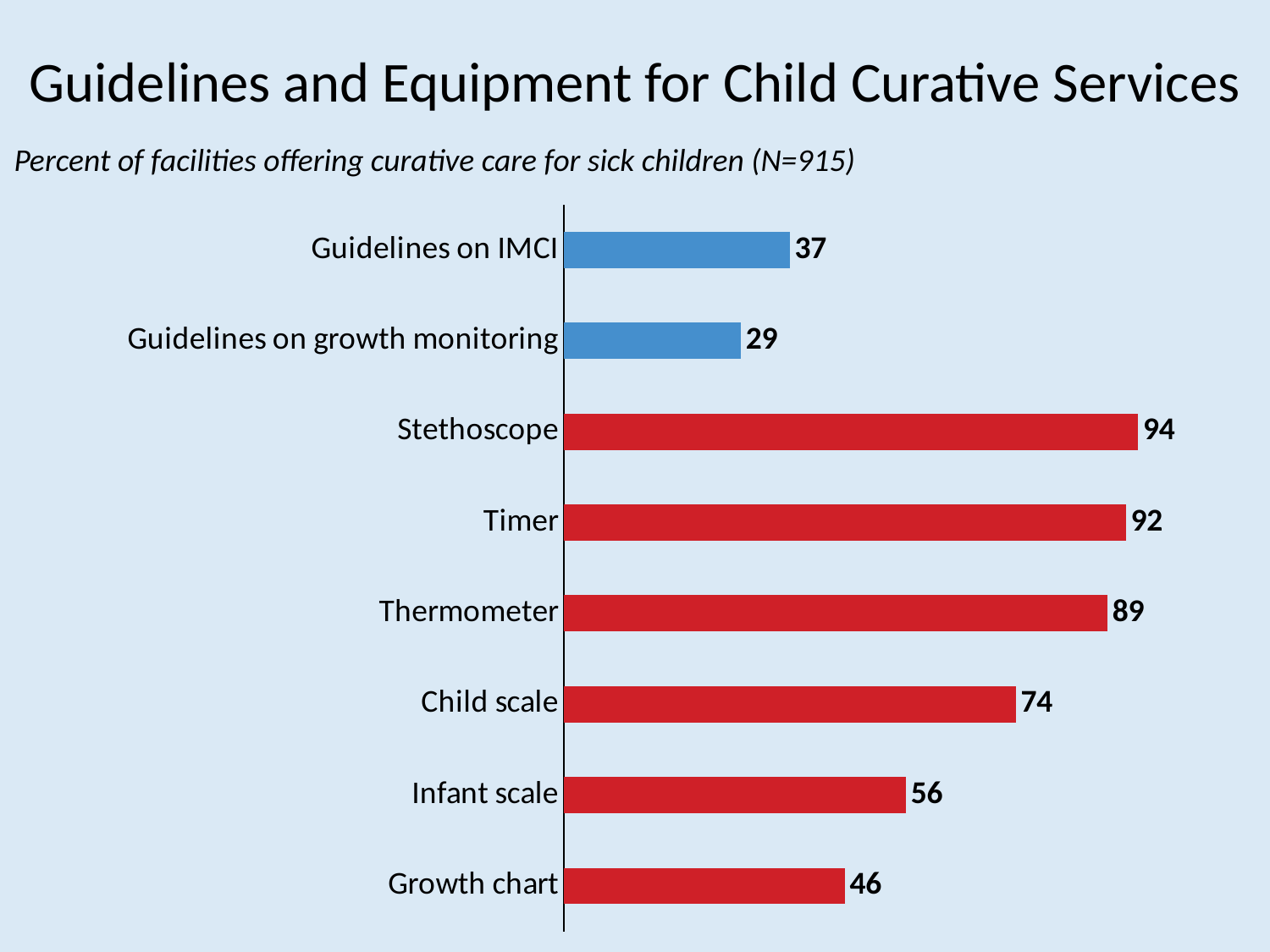

# Guidelines and Equipment for Child Curative Services
Percent of facilities offering curative care for sick children (N=915)

### Chart

| Category | Series 1 |
|---|---|
| Growth chart | 46.0 |
| Infant scale | 56.0 |
| Child scale | 74.0 |
| Thermometer | 89.0 |
| Timer | 92.0 |
| Stethoscope | 94.0 |
| Guidelines on growth monitoring | 29.0 |
| Guidelines on IMCI | 37.0 |